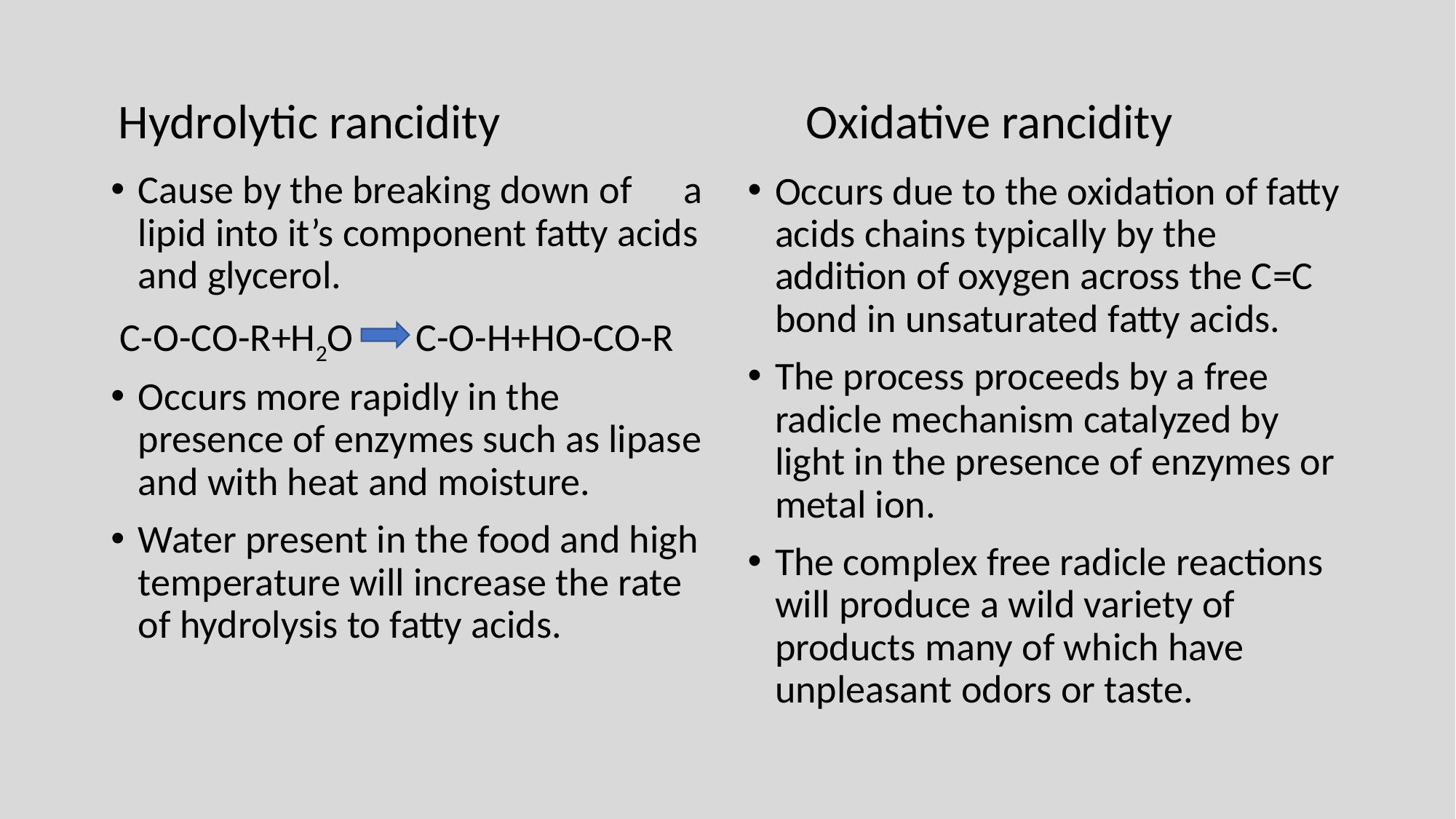

# Hydrolytic rancidity                            Oxidative rancidity
Cause by the breaking down of 	a lipid into it’s component fatty acids and glycerol.
 C-O-CO-R+H2O       C-O-H+HO-CO-R
Occurs more rapidly in the presence of enzymes such as lipase and with heat and moisture.
Water present in the food and high temperature will increase the rate of hydrolysis to fatty acids.
Occurs due to the oxidation of fatty acids chains typically by the addition of oxygen across the C=C bond in unsaturated fatty acids.
The process proceeds by a free radicle mechanism catalyzed by light in the presence of enzymes or metal ion.
The complex free radicle reactions will produce a wild variety of products many of which have unpleasant odors or taste.